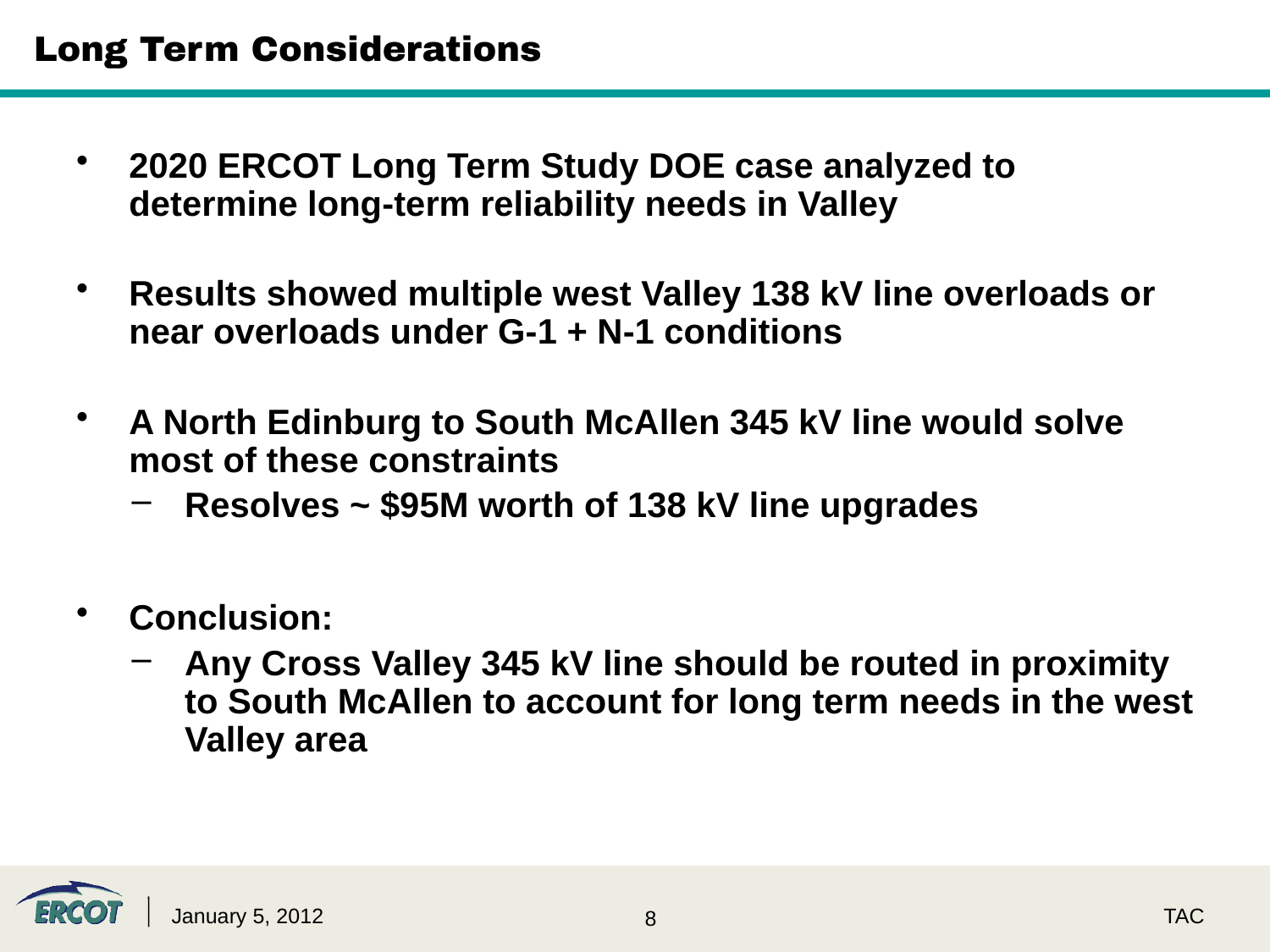

Long Term Considerations
2020 ERCOT Long Term Study DOE case analyzed to determine long-term reliability needs in Valley

Results showed multiple west Valley 138 kV line overloads or near overloads under G-1 + N-1 conditions

A North Edinburg to South McAllen 345 kV line would solve most of these constraints
Resolves ~ $95M worth of 138 kV line upgrades

Conclusion:
Any Cross Valley 345 kV line should be routed in proximity to South McAllen to account for long term needs in the west Valley area
January 5, 2012
TAC